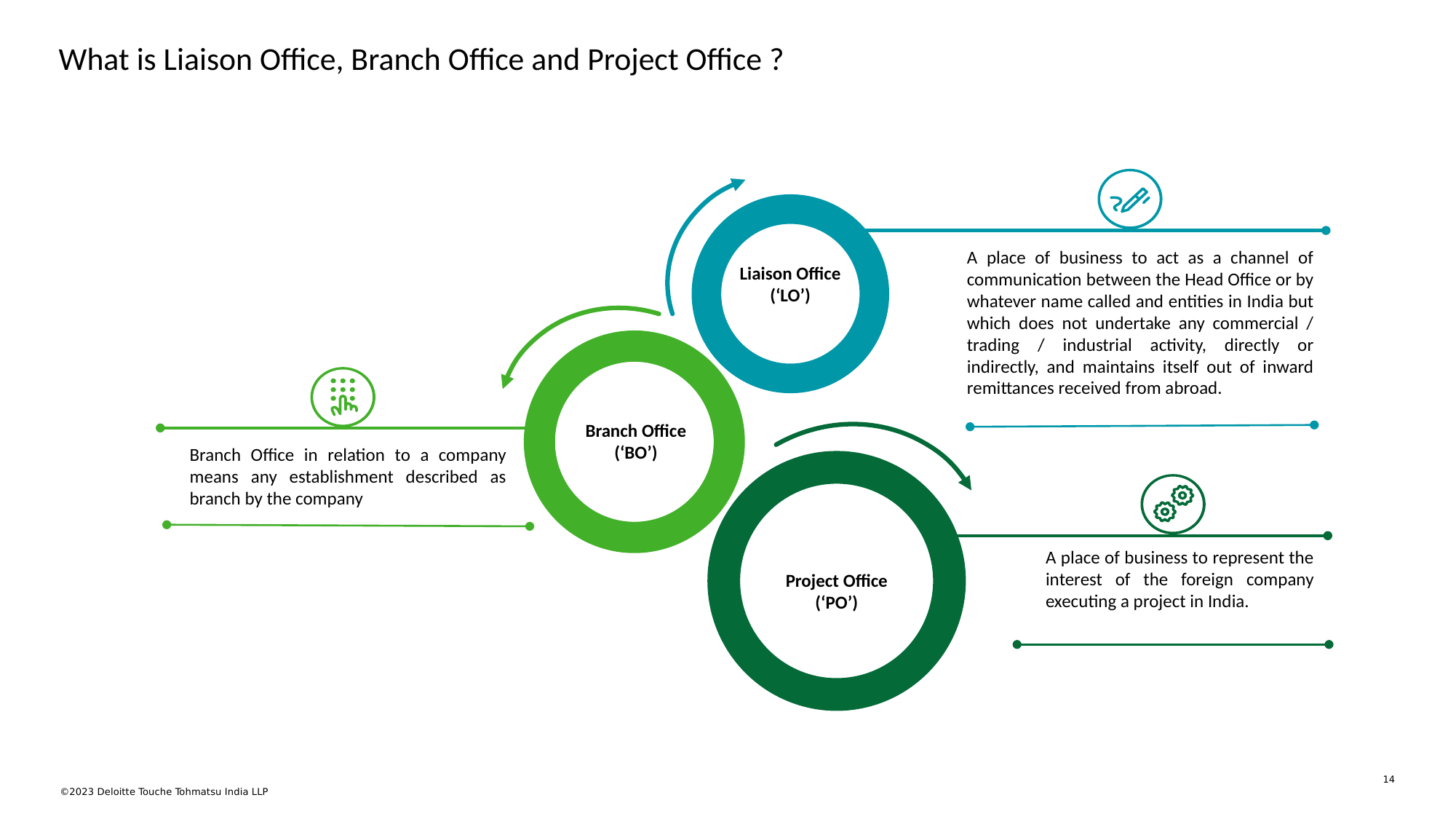

# What is Liaison Office, Branch Office and Project Office ?

Liaison Office (‘LO’)

Branch Office
(‘BO’)

Project Office
(‘PO’)
A place of business to act as a channel of communication between the Head Office or by whatever name called and entities in India but which does not undertake any commercial / trading / industrial activity, directly or indirectly, and maintains itself out of inward remittances received from abroad.

Branch Office in relation to a company means any establishment described as branch by the company

A place of business to represent the interest of the foreign company executing a project in India.